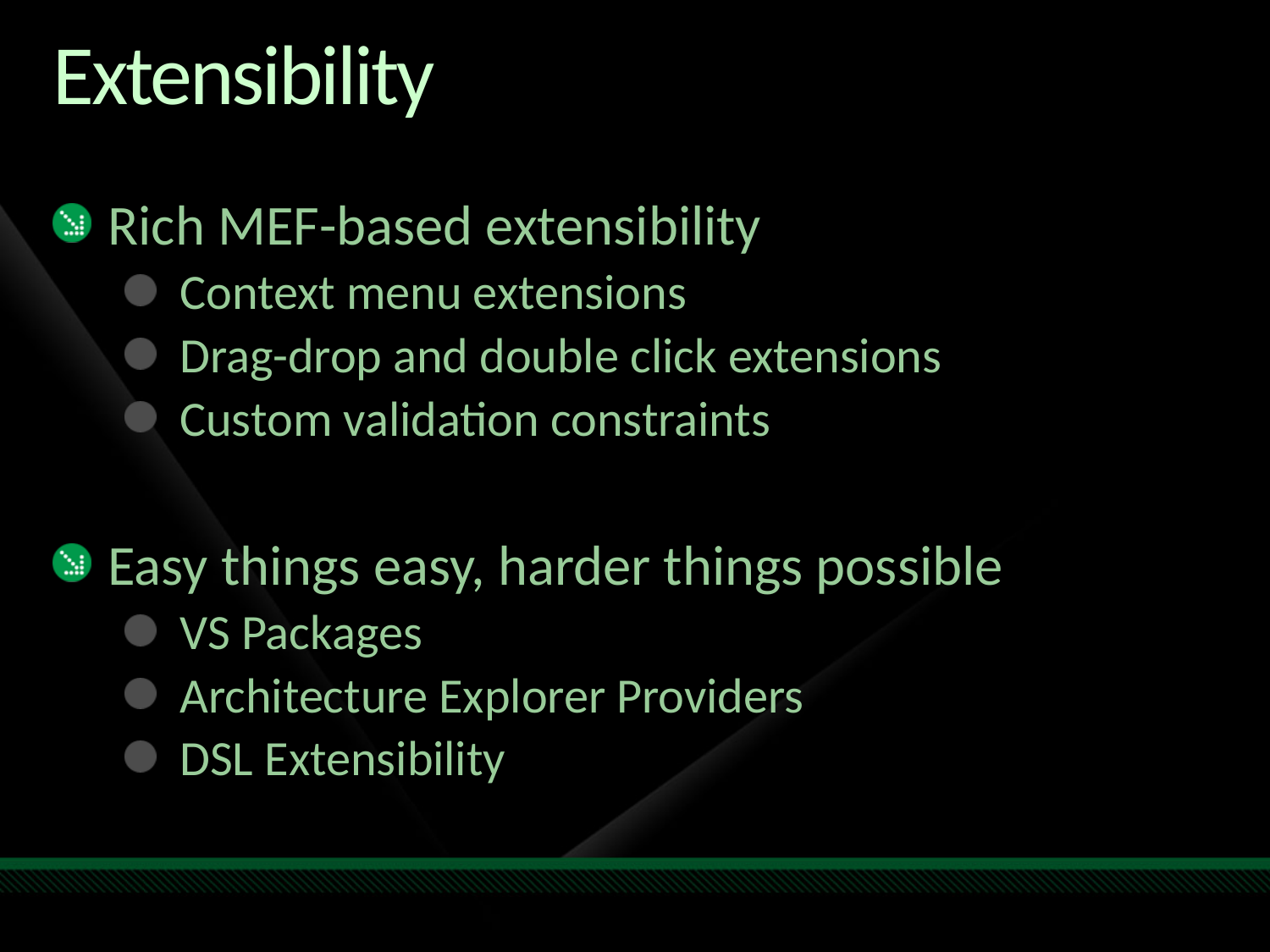

# Extensibility
Rich MEF-based extensibility
Context menu extensions
Drag-drop and double click extensions
Custom validation constraints

Easy things easy, harder things possible
VS Packages
Architecture Explorer Providers
DSL Extensibility